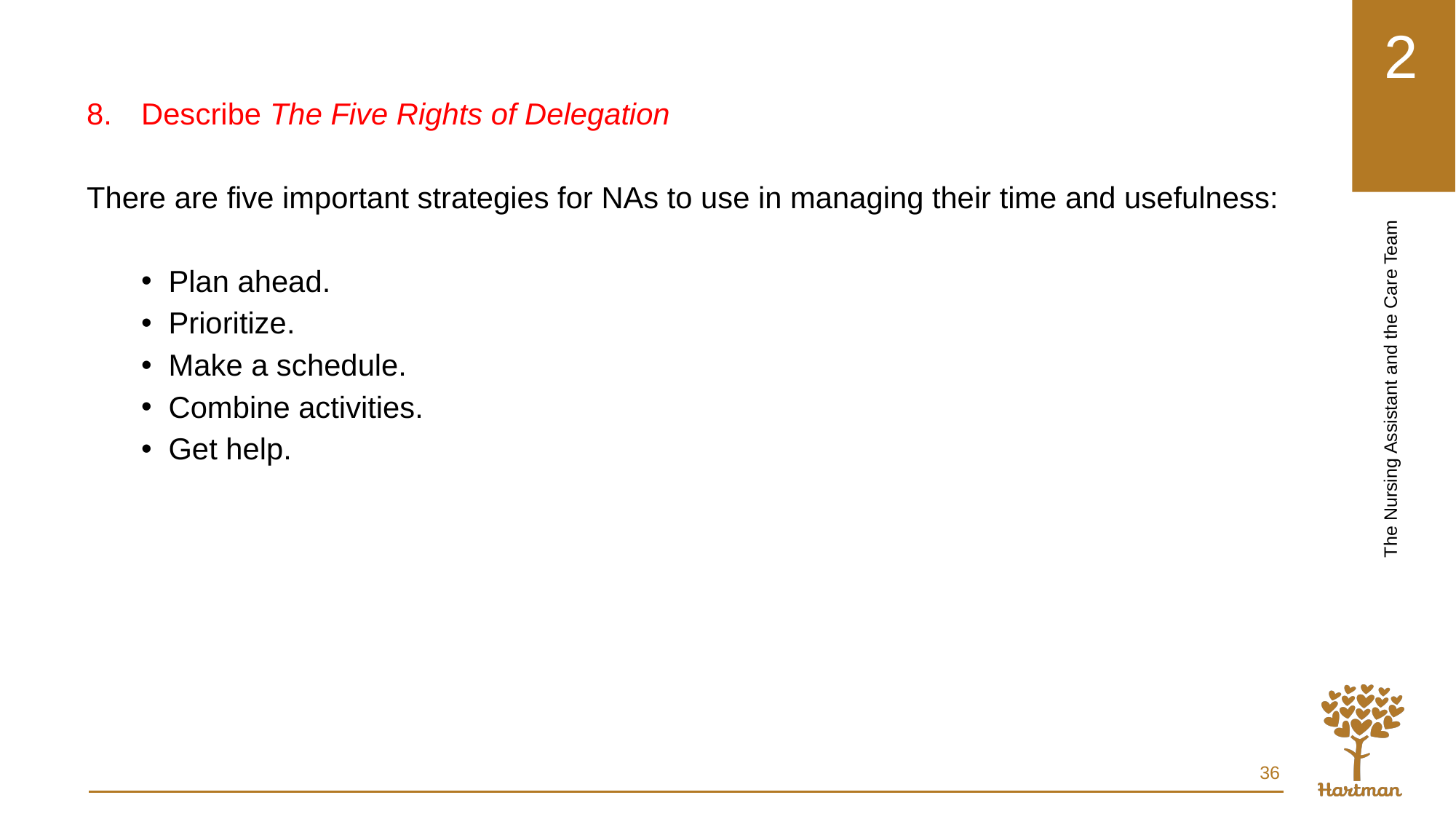

Describe The Five Rights of Delegation

There are five important strategies for NAs to use in managing their time and usefulness:

Plan ahead.
Prioritize.
Make a schedule.
Combine activities.
Get help.

36